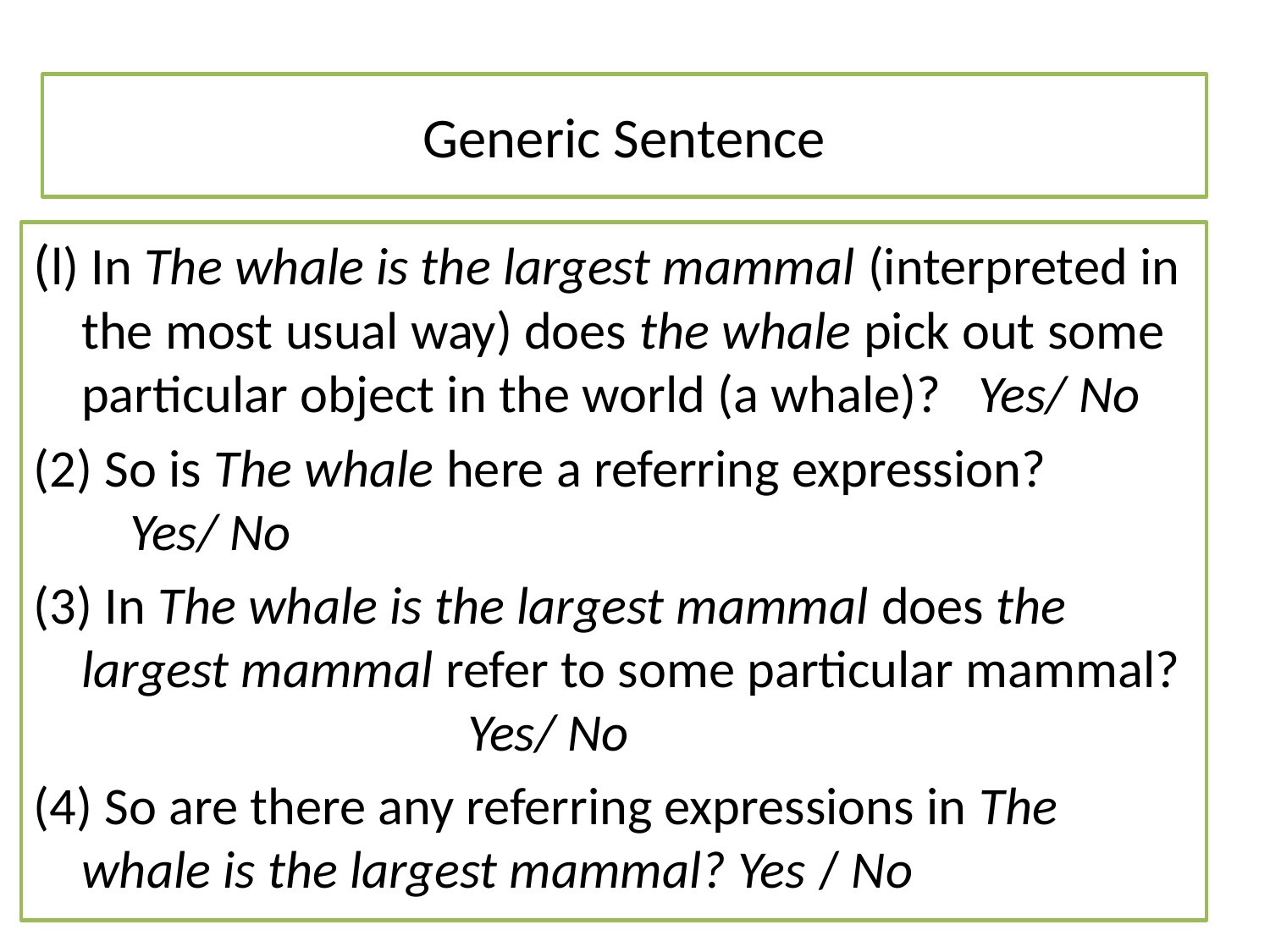

# Generic Sentence
(l) In The whale is the largest mammal (interpreted in the most usual way) does the whale pick out some particular object in the world (a whale)?   Yes/ No
(2) So is The whale here a referring expression? 	            Yes/ No
(3) In The whale is the largest mammal does the largest mammal refer to some particular mammal?                                  Yes/ No
(4) So are there any referring expressions in The whale is the largest mammal? Yes / No